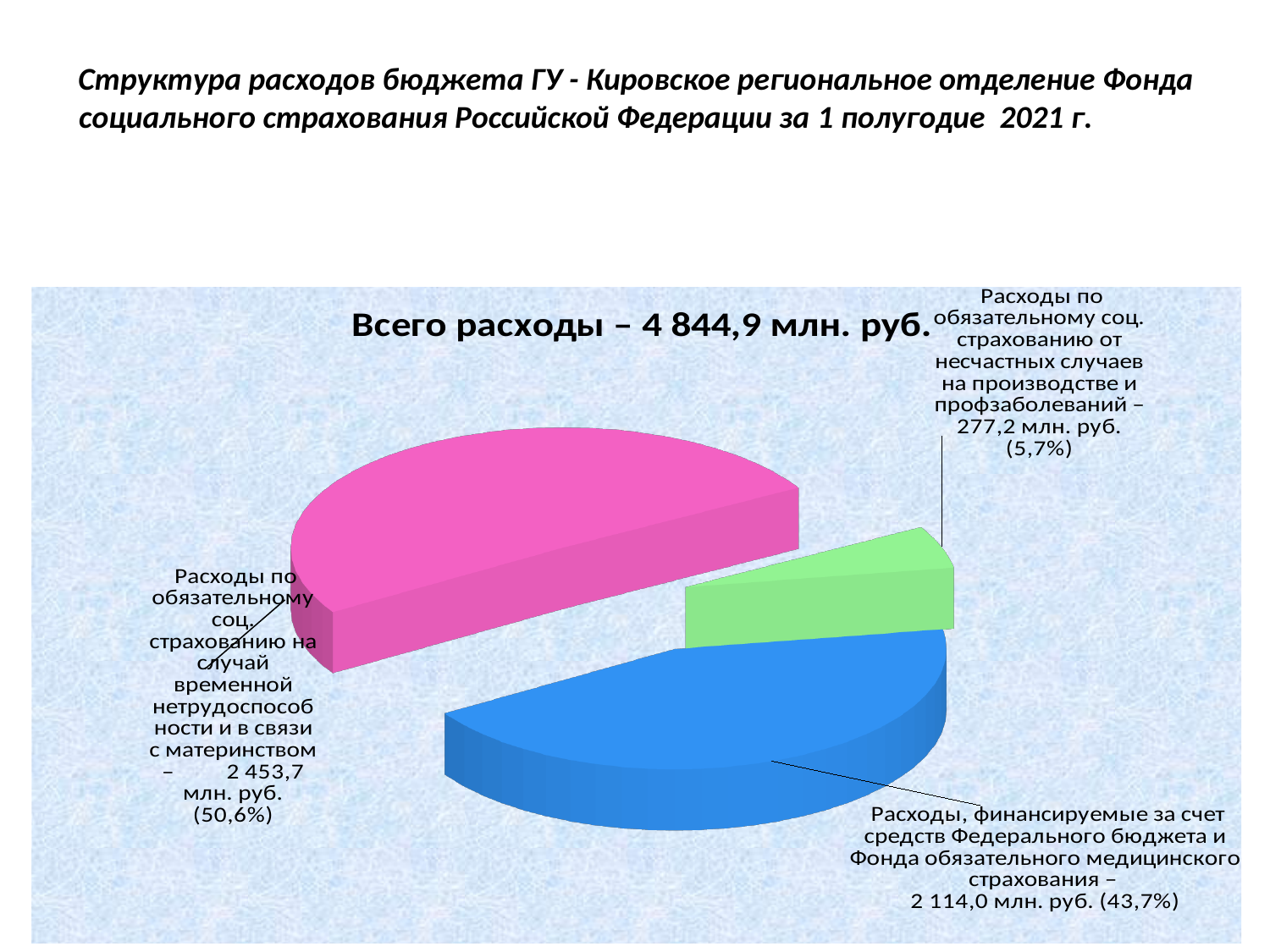

# Структура расходов бюджета ГУ - Кировское региональное отделение Фонда социального страхования Российской Федерации за 1 полугодие  2021 г.

[unsupported chart]